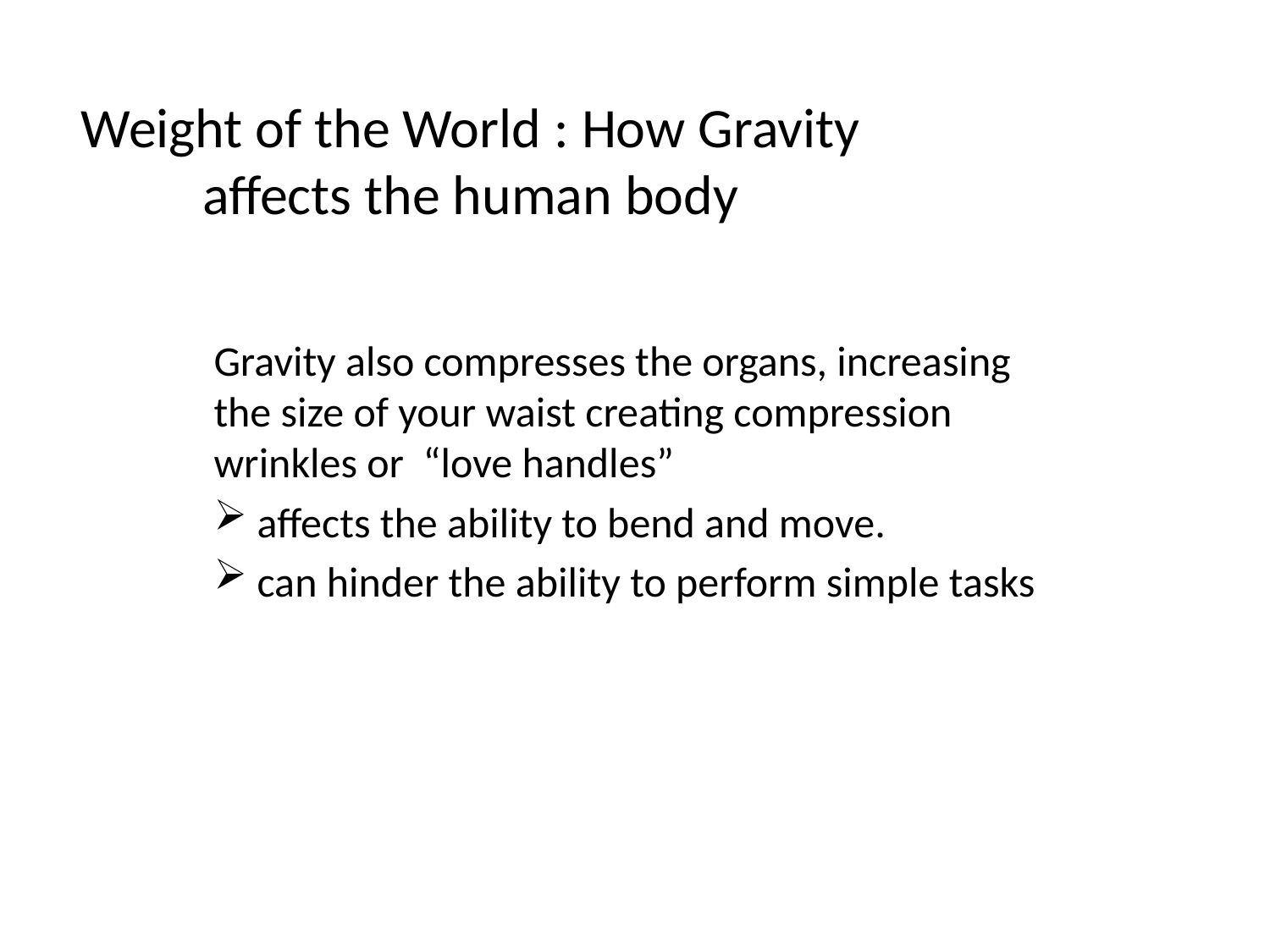

# Weight of the World : How Gravity affects the human body
Gravity also compresses the organs, increasing the size of your waist creating compression wrinkles or  “love handles”
 affects the ability to bend and move.
 can hinder the ability to perform simple tasks